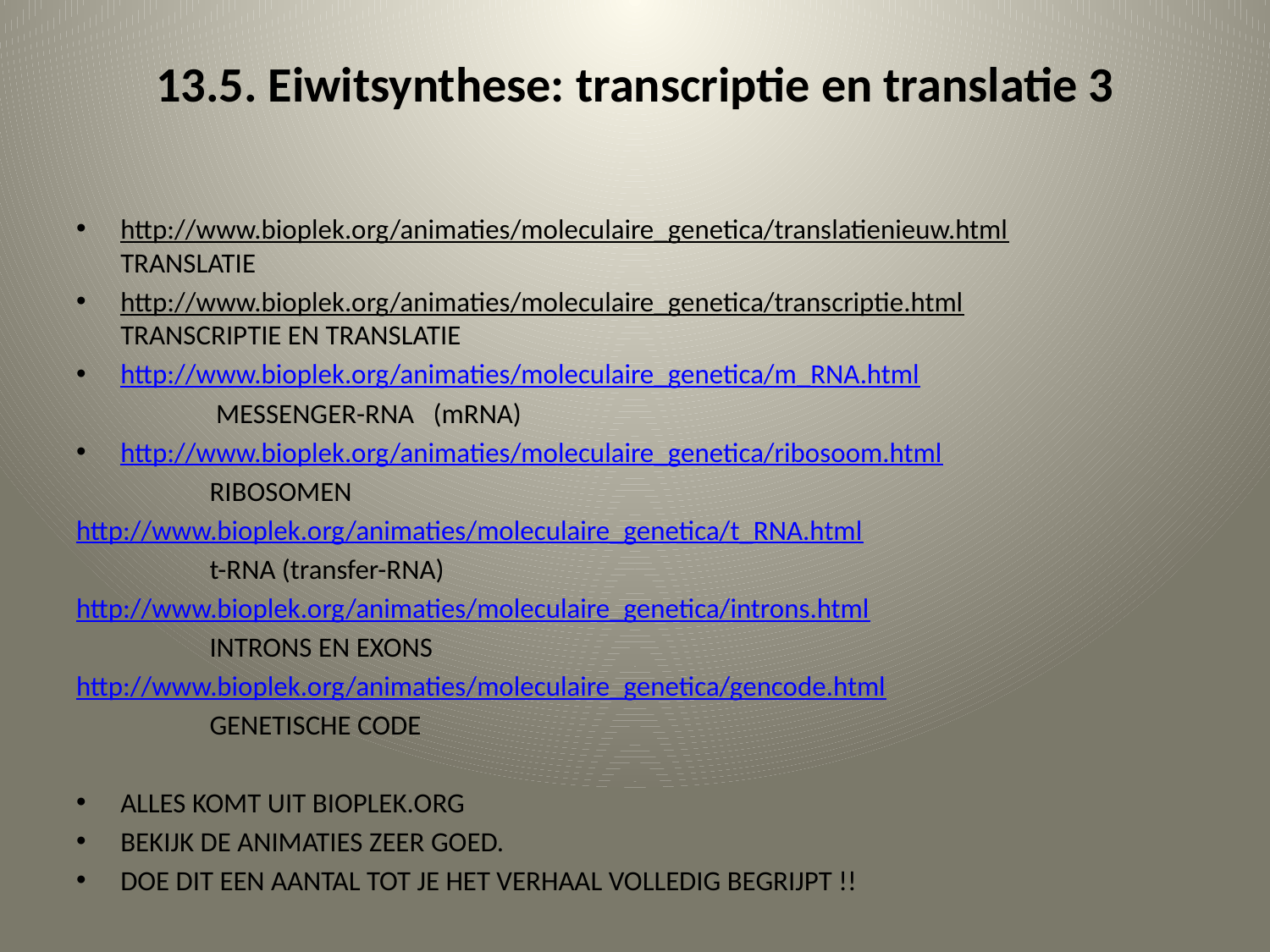

# 13.5. Eiwitsynthese: transcriptie en translatie 3

http://www.bioplek.org/animaties/moleculaire_genetica/translatienieuw.html        TRANSLATIE
http://www.bioplek.org/animaties/moleculaire_genetica/transcriptie.html                TRANSCRIPTIE EN TRANSLATIE
http://www.bioplek.org/animaties/moleculaire_genetica/m_RNA.html
                      MESSENGER-RNA   (mRNA)
http://www.bioplek.org/animaties/moleculaire_genetica/ribosoom.html
                     RIBOSOMEN
http://www.bioplek.org/animaties/moleculaire_genetica/t_RNA.html
                     t-RNA (transfer-RNA)
http://www.bioplek.org/animaties/moleculaire_genetica/introns.html
                     INTRONS EN EXONS
http://www.bioplek.org/animaties/moleculaire_genetica/gencode.html
                     GENETISCHE CODE

ALLES KOMT UIT BIOPLEK.ORG
BEKIJK DE ANIMATIES ZEER GOED.
DOE DIT EEN AANTAL TOT JE HET VERHAAL VOLLEDIG BEGRIJPT !!